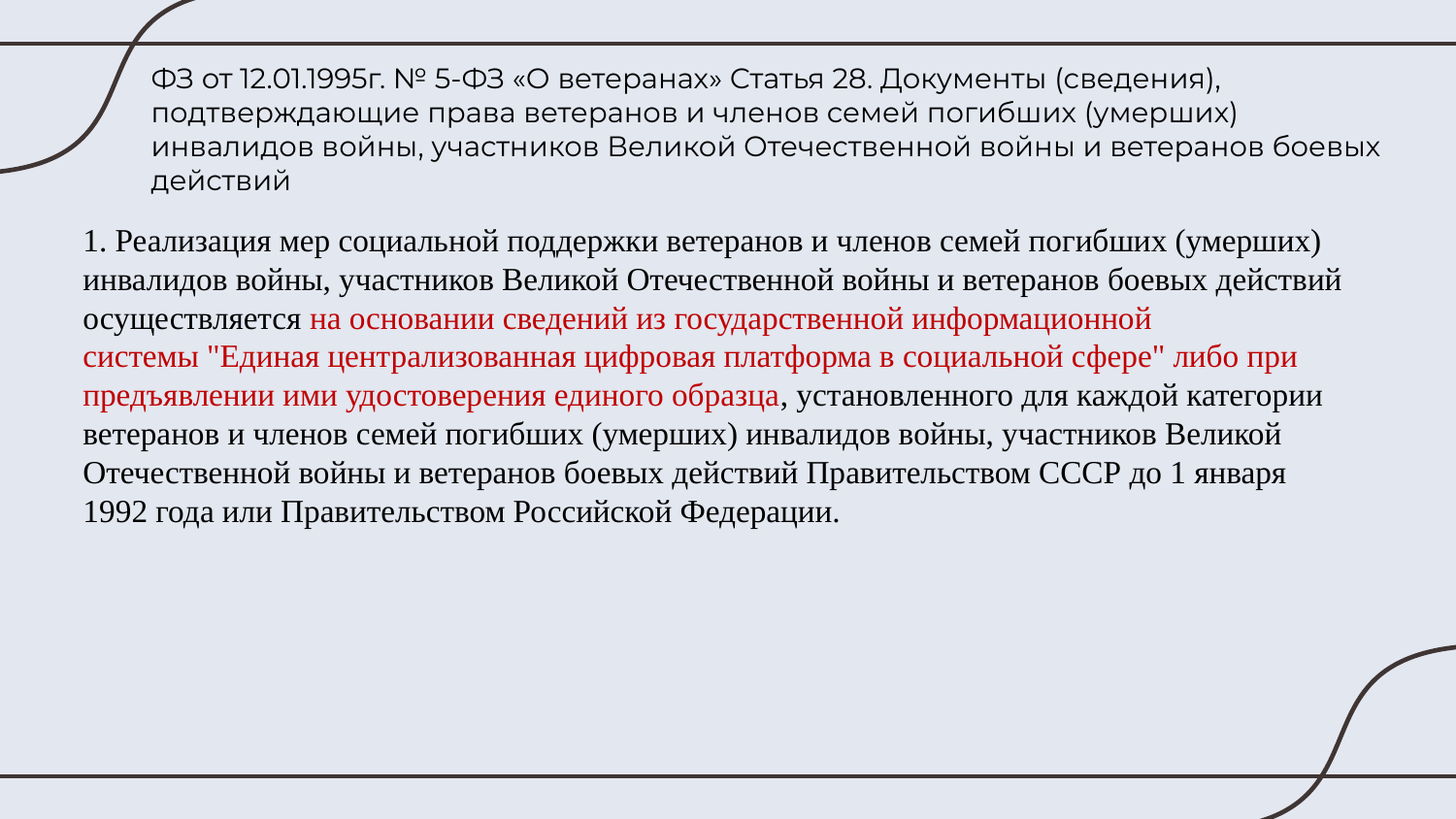

ФЗ от 12.01.1995г. № 5-ФЗ «О ветеранах» Статья 28. Документы (сведения), подтверждающие права ветеранов и членов семей погибших (умерших) инвалидов войны, участников Великой Отечественной войны и ветеранов боевых действий
# 1. Реализация мер социальной поддержки ветеранов и членов семей погибших (умерших) инвалидов войны, участников Великой Отечественной войны и ветеранов боевых действий осуществляется на основании сведений из государственной информационной системы "Единая централизованная цифровая платформа в социальной сфере" либо при предъявлении ими удостоверения единого образца, установленного для каждой категории ветеранов и членов семей погибших (умерших) инвалидов войны, участников Великой Отечественной войны и ветеранов боевых действий Правительством СССР до 1 января 1992 года или Правительством Российской Федерации.